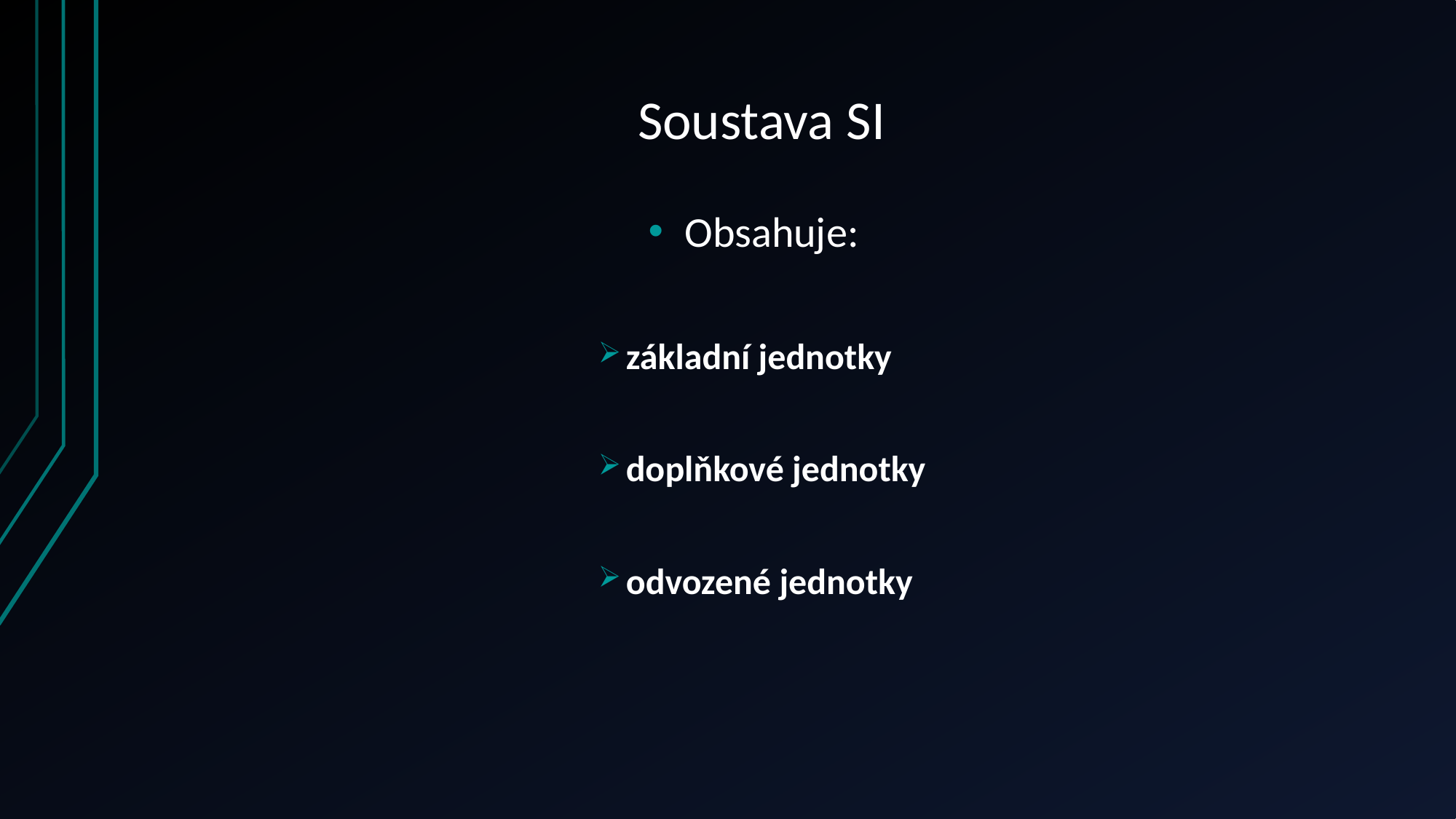

# Soustava SI
Obsahuje:

základní jednotky

doplňkové jednotky

odvozené jednotky